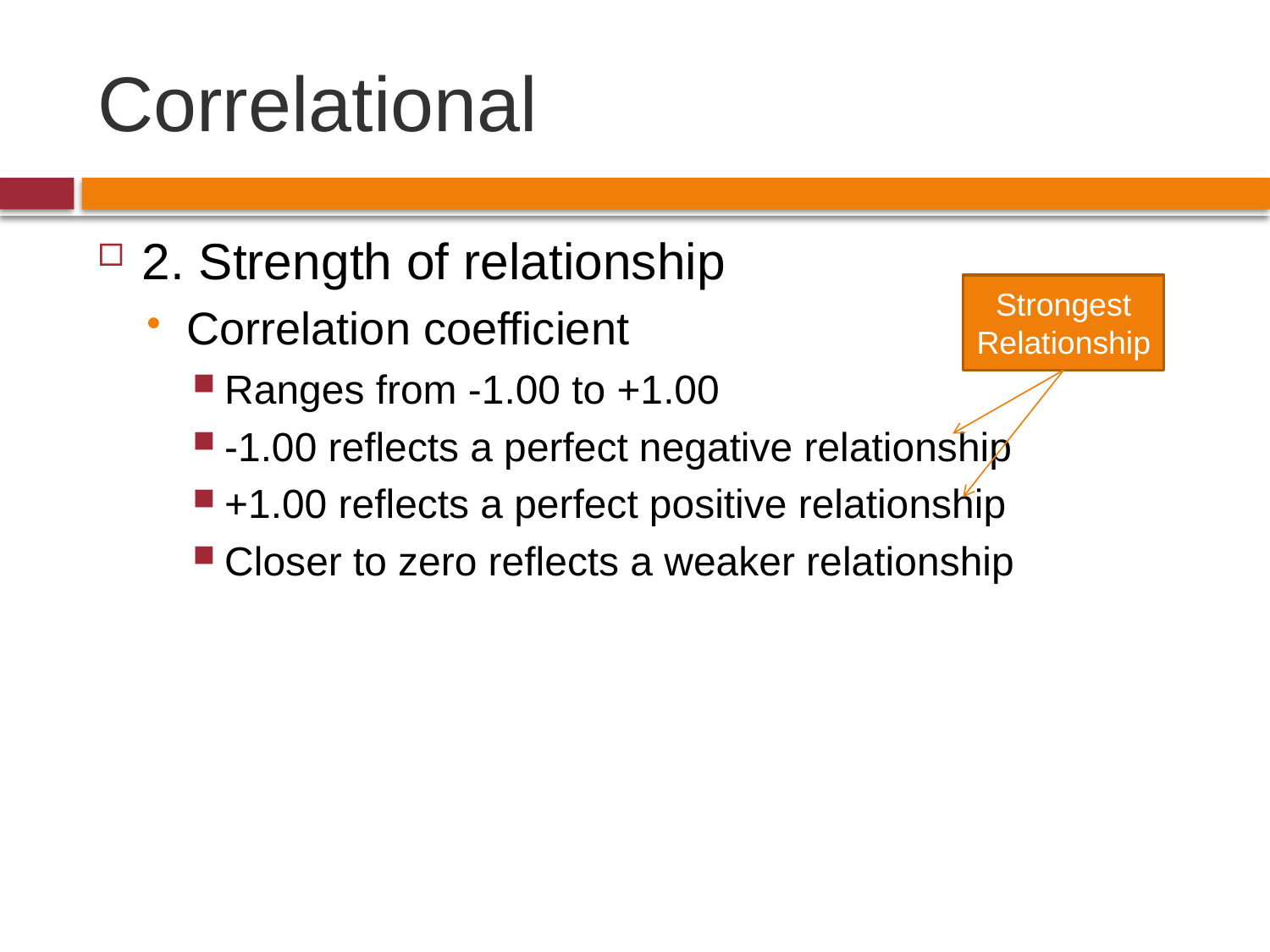

# Correlational
2. Strength of relationship
Correlation coefficient
Ranges from -1.00 to +1.00
-1.00 reflects a perfect negative relationship
+1.00 reflects a perfect positive relationship
Closer to zero reflects a weaker relationship
Strongest Relationship